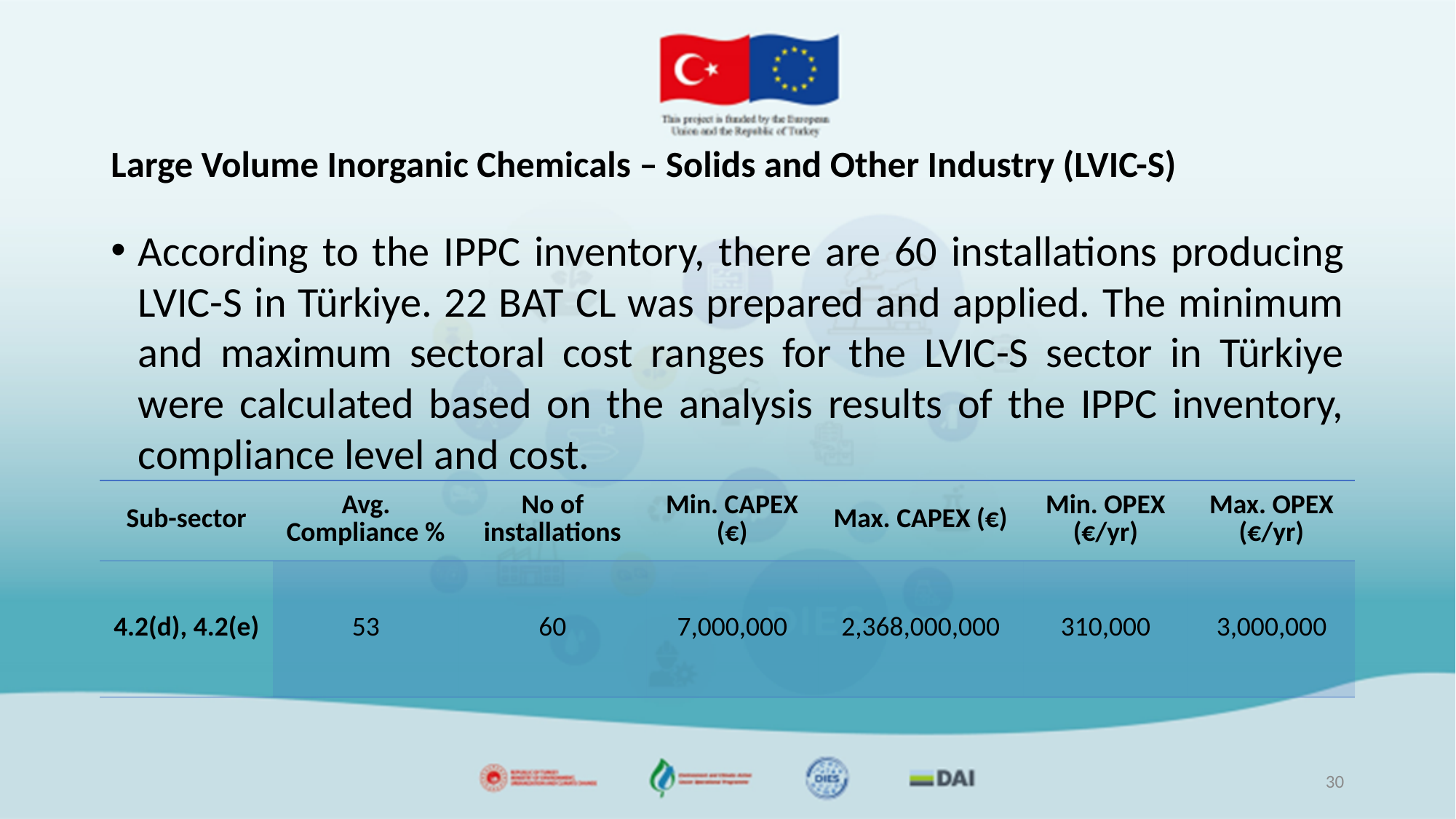

# Large Volume Inorganic Chemicals – Solids and Other Industry (LVIC-S)
According to the IPPC inventory, there are 60 installations producing LVIC-S in Türkiye. 22 BAT CL was prepared and applied. The minimum and maximum sectoral cost ranges for the LVIC-S sector in Türkiye were calculated based on the analysis results of the IPPC inventory, compliance level and cost.

| Sub-sector | Avg. Compliance % | No of installations | Min. CAPEX (€) | Max. CAPEX (€) | Min. OPEX (€/yr) | Max. OPEX (€/yr) |
| --- | --- | --- | --- | --- | --- | --- |
| 4.2(d), 4.2(e) | 53 | 60 | 7,000,000 | 2,368,000,000 | 310,000 | 3,000,000 |
30